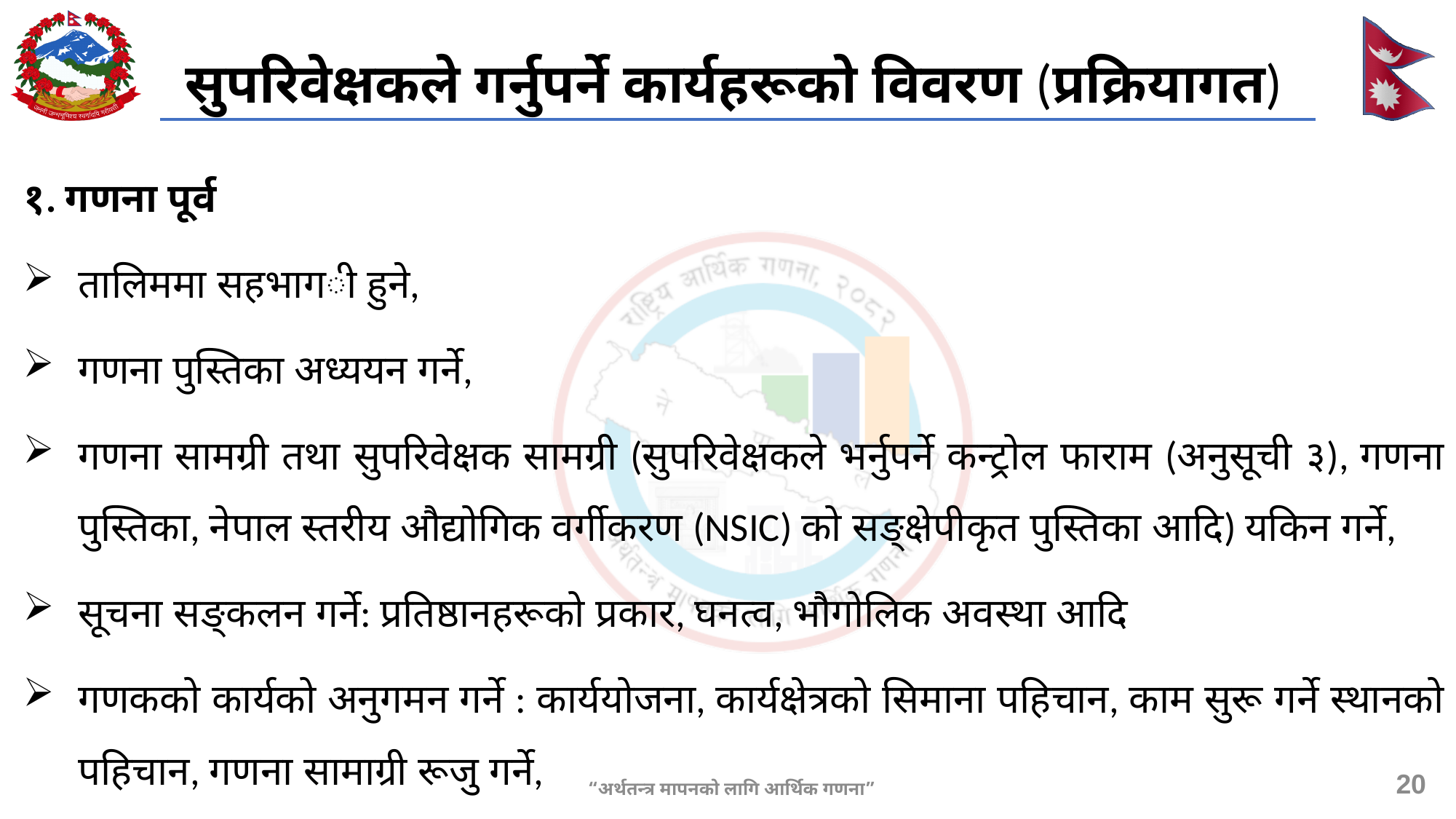

# सुपरिवेक्षकले गर्नुपर्ने कार्यहरूको विवरण (प्रक्रियागत)
१. गणना पूर्व
तालिममा सहभागी हुने,
गणना पुस्तिका अध्ययन गर्ने,
गणना सामग्री तथा सुपरिवेक्षक सामग्री (सुपरिवेक्षकले भर्नुपर्ने कन्ट्रोल फाराम (अनुसूची ३), गणना पुस्तिका, नेपाल स्तरीय औद्योगिक वर्गीकरण (NSIC) को सङ्क्षेपीकृत पुस्तिका आदि) यकिन गर्ने,
सूचना सङ्कलन गर्ने: प्रतिष्ठानहरूको प्रकार, घनत्व, भौगोलिक अवस्था आदि
गणकको कार्यको अनुगमन गर्ने : कार्ययोजना, कार्यक्षेत्रको सिमाना पहिचान, काम सुरू गर्ने स्थानको पहिचान, गणना सामाग्री रूजु गर्ने,

20
“अर्थतन्त्र मापनको लागि आर्थिक गणना”